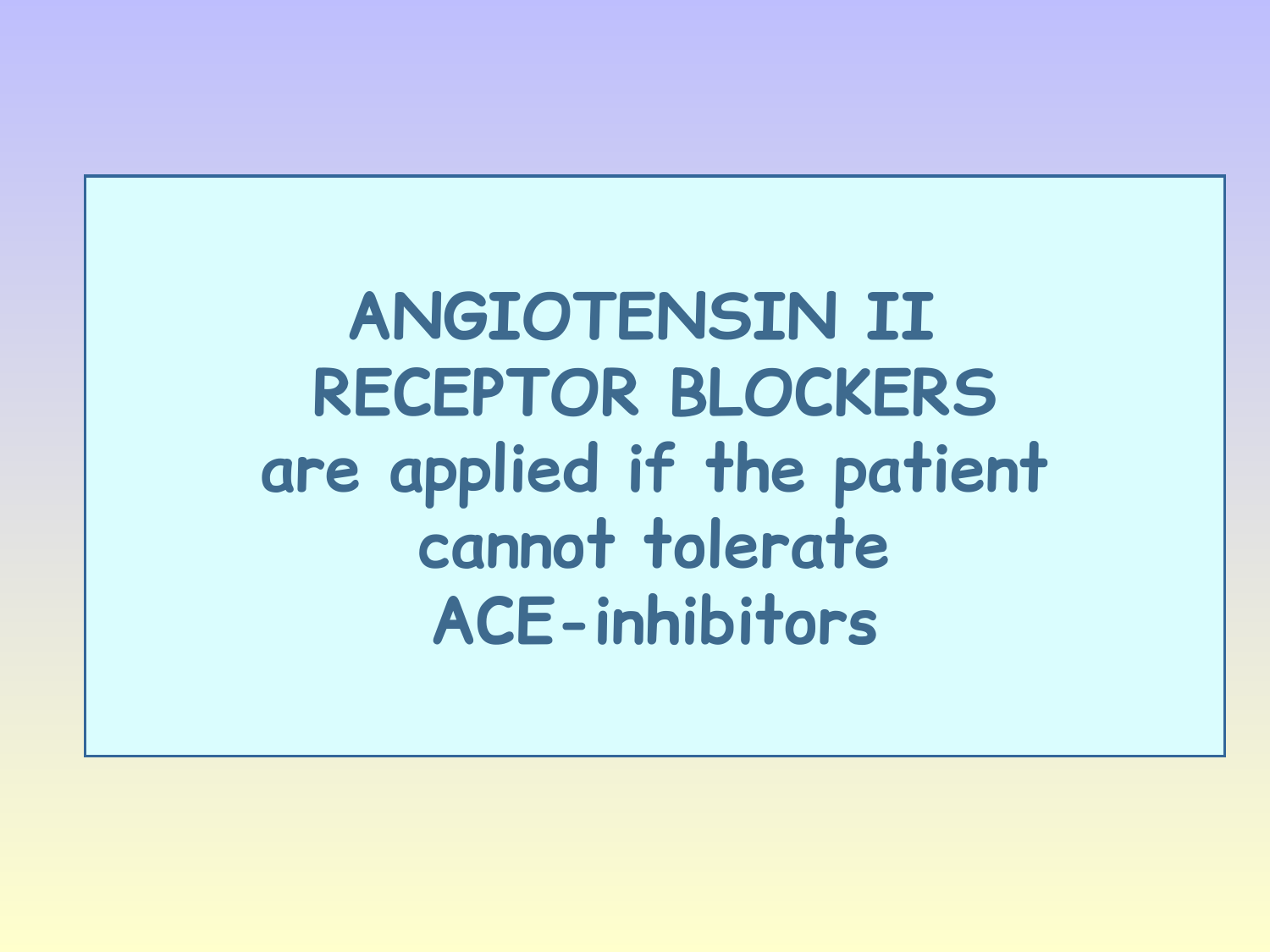

ANGIOTENSIN II
RECEPTOR BLOCKERS
are applied if the patient
cannot tolerate
ACE-inhibitors